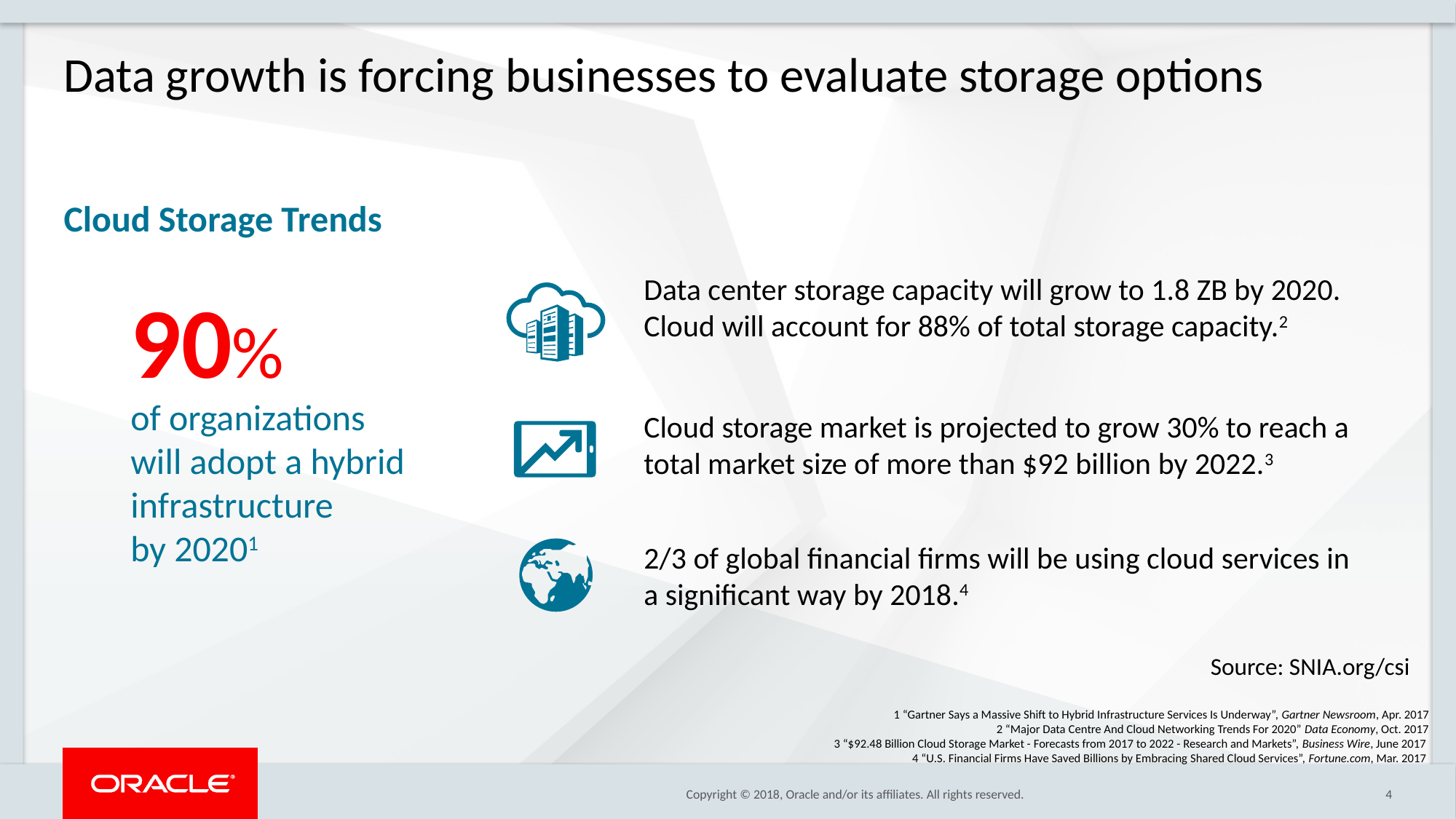

Data growth is forcing businesses to evaluate storage options
Cloud Storage Trends
Data center storage capacity will grow to 1.8 ZB by 2020. Cloud will account for 88% of total storage capacity.2

90%
of organizations will adopt a hybrid infrastructure
by 20201
Cloud storage market is projected to grow 30% to reach a total market size of more than $92 billion by 2022.3

2/3 of global financial firms will be using cloud services in a significant way by 2018.4

Source: SNIA.org/csi
1 “Gartner Says a Massive Shift to Hybrid Infrastructure Services Is Underway”, Gartner Newsroom, Apr. 2017
2 “Major Data Centre And Cloud Networking Trends For 2020” Data Economy, Oct. 2017
3 “$92.48 Billion Cloud Storage Market - Forecasts from 2017 to 2022 - Research and Markets”, Business Wire, June 2017
4 “U.S. Financial Firms Have Saved Billions by Embracing Shared Cloud Services”, Fortune.com, Mar. 2017

4